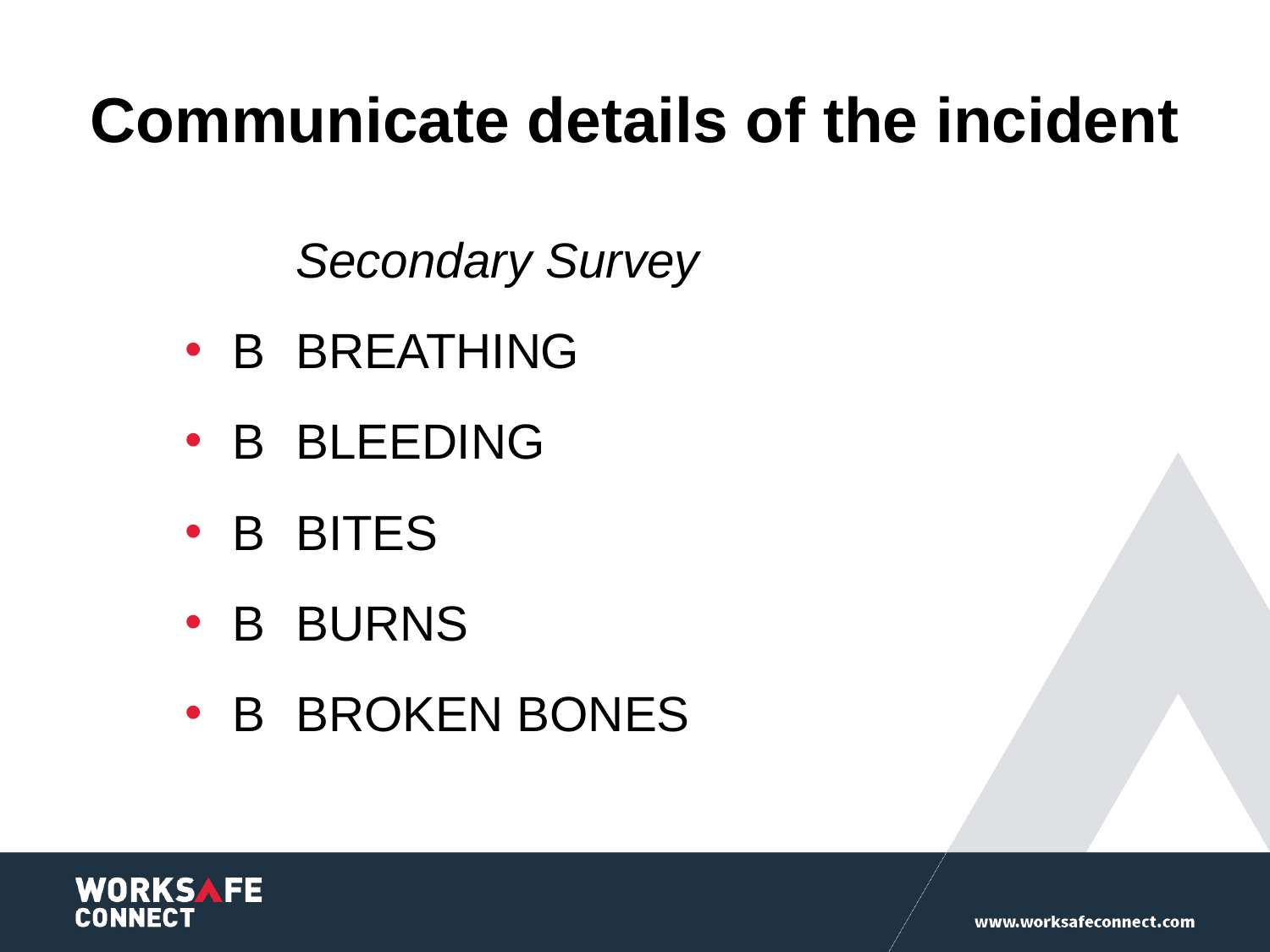

# Communicate details of the incident
Secondary Survey
BREATHING
BLEEDING
BITES
BURNS
BROKEN BONES
B
B
B
B
B